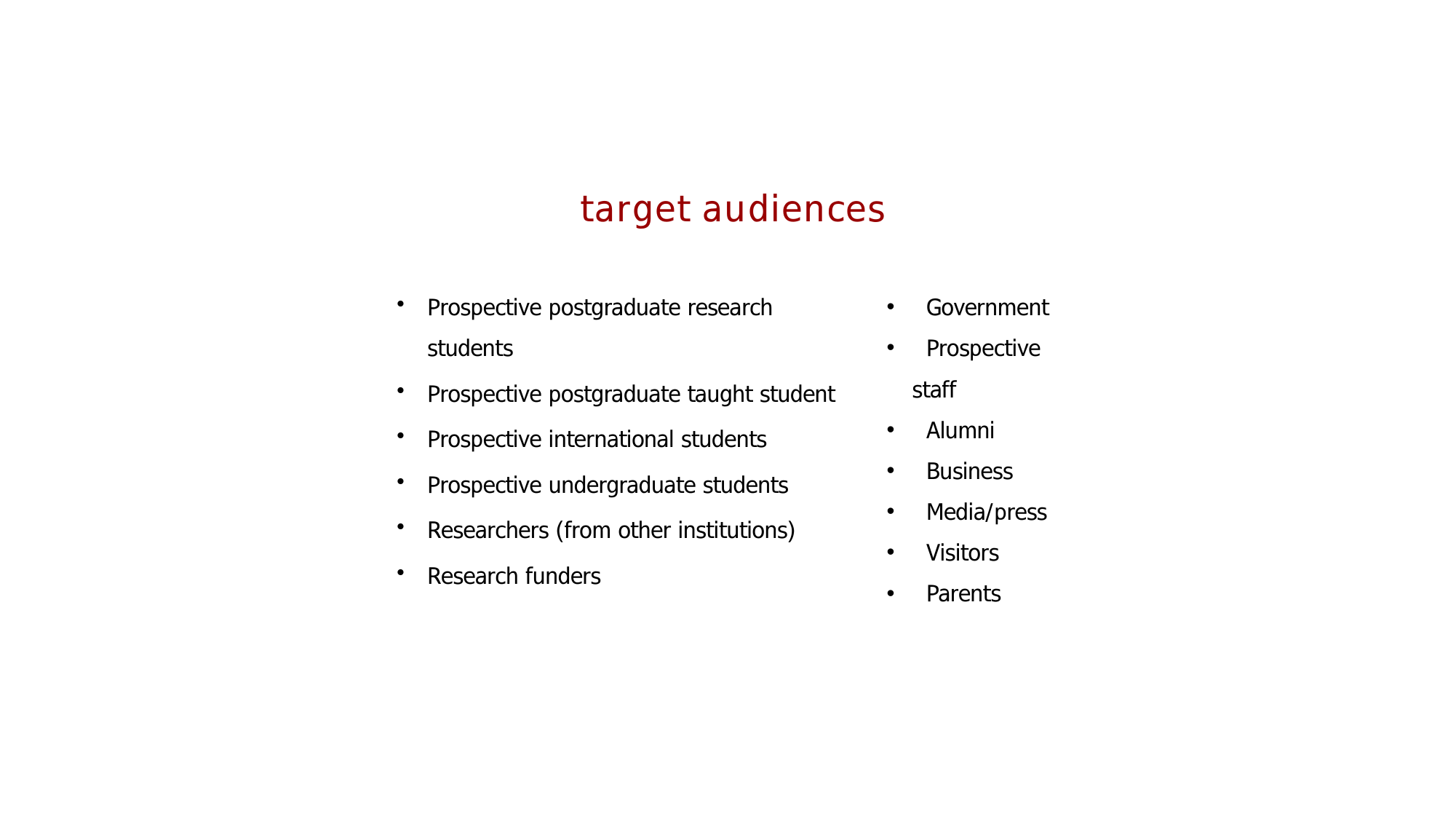

# target audiences
Prospective postgraduate research students
Prospective postgraduate taught student
Prospective international students
Prospective undergraduate students
Researchers (from other institutions)
Research funders
  Government
  Prospective staff
  Alumni
  Business
  Media/press
  Visitors
  Parents